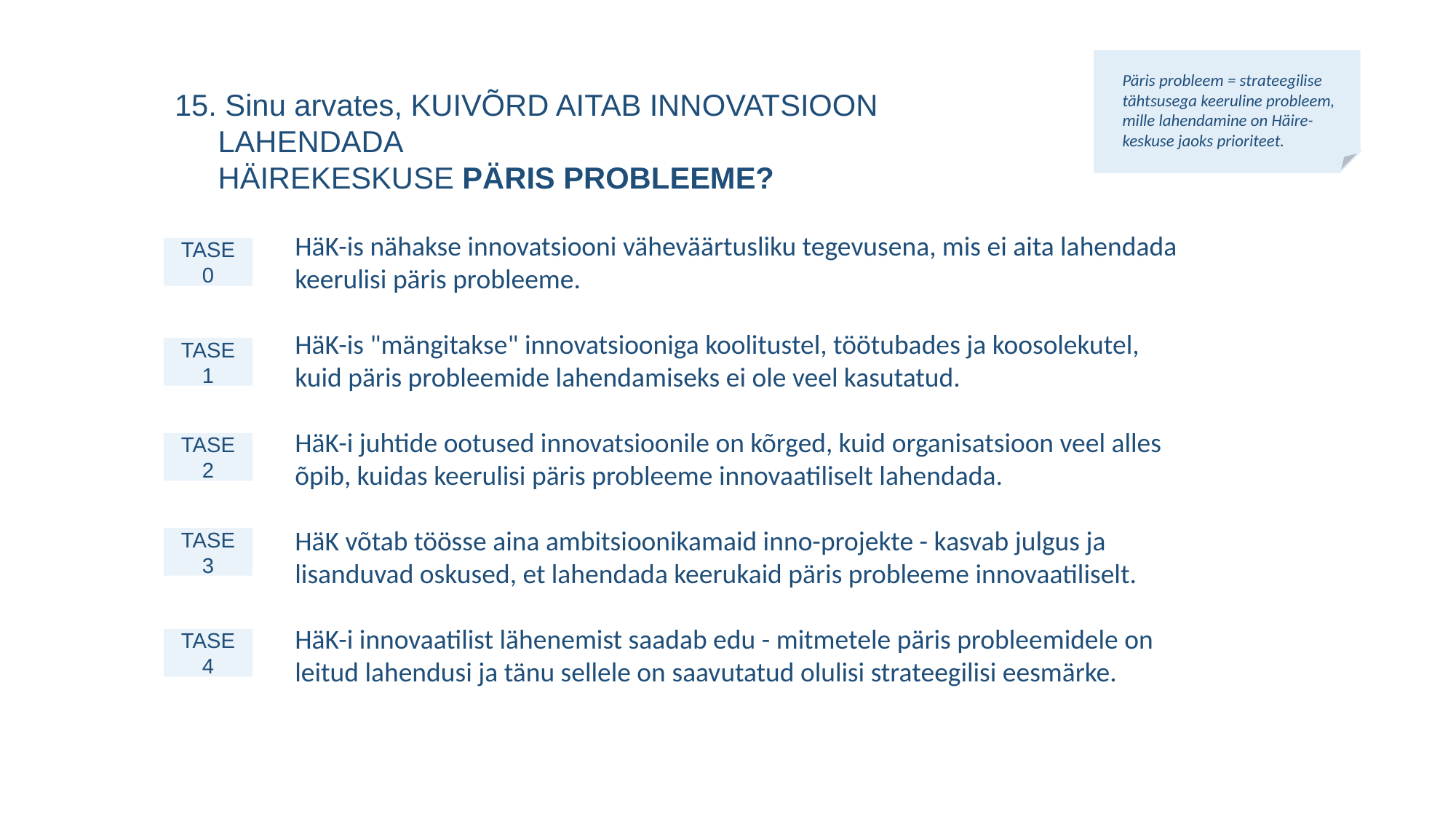

Päris probleem = strateegilise tähtsusega keeruline probleem, mille lahendamine on Häire-keskuse jaoks prioriteet.
15. Sinu arvates, KUIVÕRD AITAB INNOVATSIOON LAHENDADA
HÄIREKESKUSE PÄRIS PROBLEEME?

HäK-is nähakse innovatsiooni väheväärtusliku tegevusena, mis ei aita lahendada keerulisi päris probleeme.

HäK-is "mängitakse" innovatsiooniga koolitustel, töötubades ja koosolekutel, kuid päris probleemide lahendamiseks ei ole veel kasutatud.

HäK-i juhtide ootused innovatsioonile on kõrged, kuid organisatsioon veel alles õpib, kuidas keerulisi päris probleeme innovaatiliselt lahendada.

HäK võtab töösse aina ambitsioonikamaid inno-projekte - kasvab julgus ja lisanduvad oskused, et lahendada keerukaid päris probleeme innovaatiliselt.

HäK-i innovaatilist lähenemist saadab edu - mitmetele päris probleemidele on leitud lahendusi ja tänu sellele on saavutatud olulisi strateegilisi eesmärke.
TASE 0
TASE 1
TASE 2
TASE 3
TASE 4